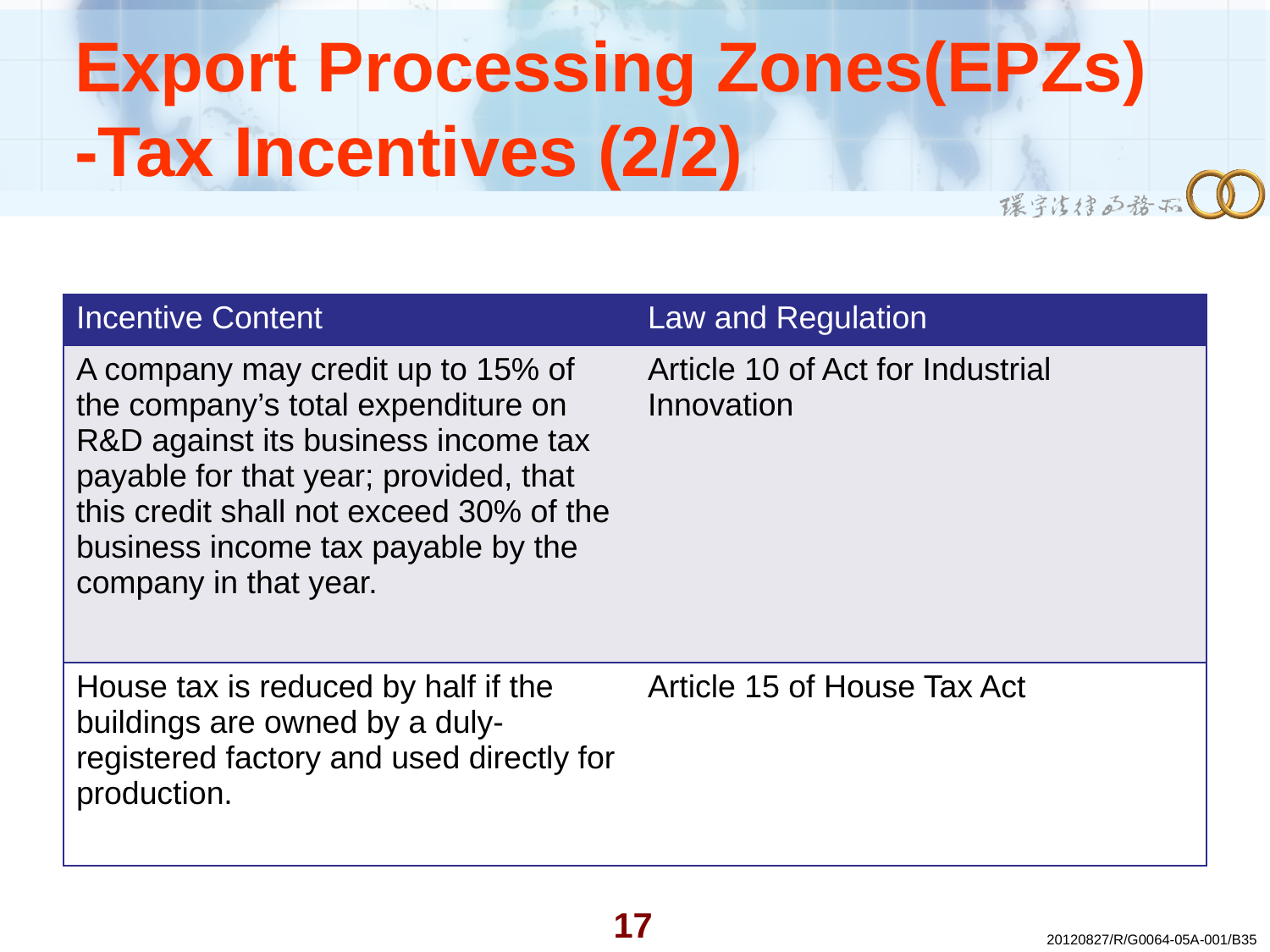

# Export Processing Zones(EPZs) -Tax Incentives (2/2)
| Incentive Content | Law and Regulation |
| --- | --- |
| A company may credit up to 15% of the company’s total expenditure on R&D against its business income tax payable for that year; provided, that this credit shall not exceed 30% of the business income tax payable by the company in that year. | Article 10 of Act for Industrial Innovation |
| House tax is reduced by half if the buildings are owned by a duly-registered factory and used directly for production. | Article 15 of House Tax Act |
17
20120827/R/G0064-05A-001/B35